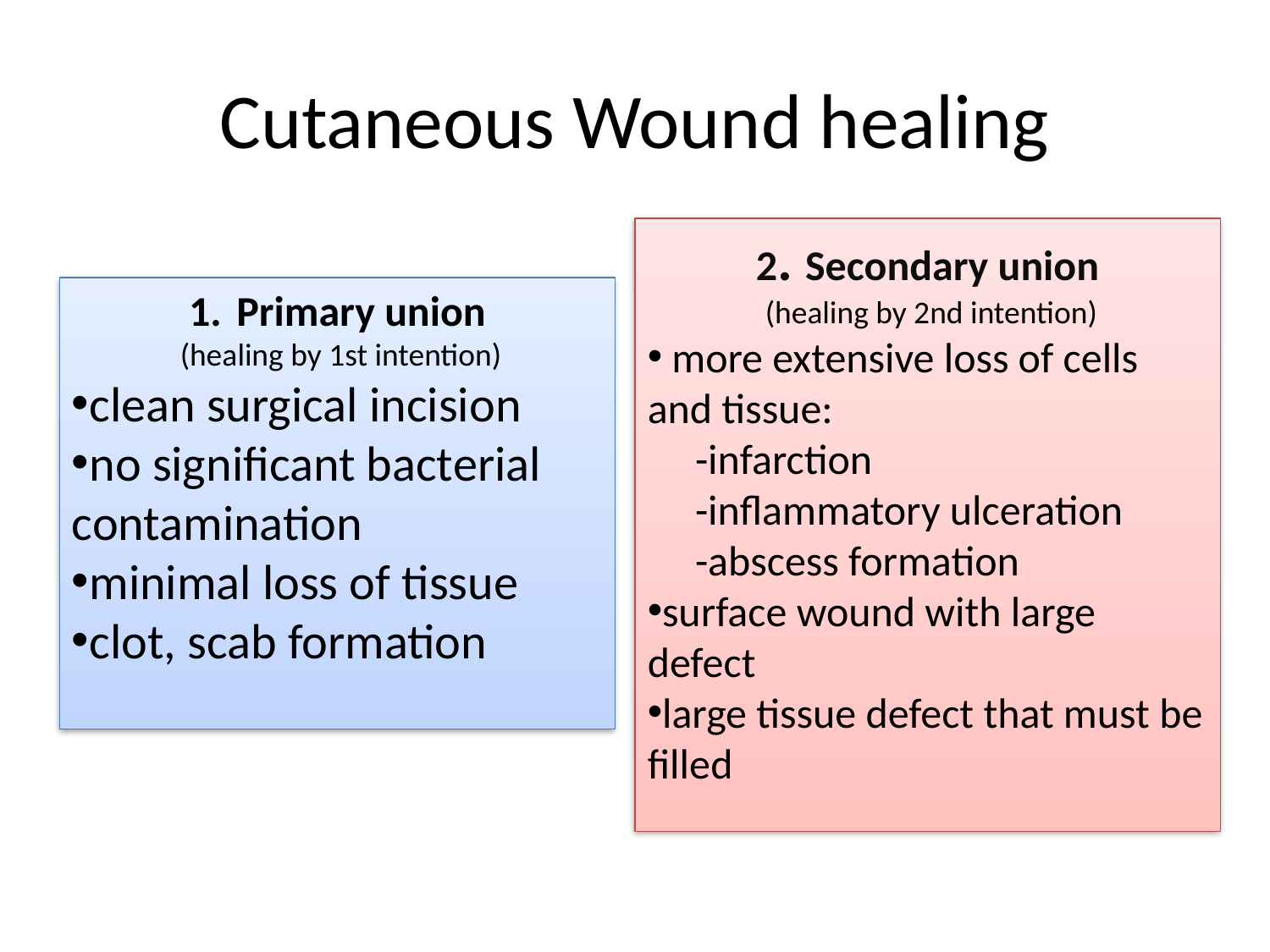

# Cutaneous Wound healing
2. Secondary union
 (healing by 2nd intention)
 more extensive loss of cells and tissue:
     -infarction
     -inflammatory ulceration
     -abscess formation
surface wound with large defect
large tissue defect that must be filled

Primary union
 (healing by 1st intention)
clean surgical incision
no significant bacterial contamination
minimal loss of tissue
clot, scab formation